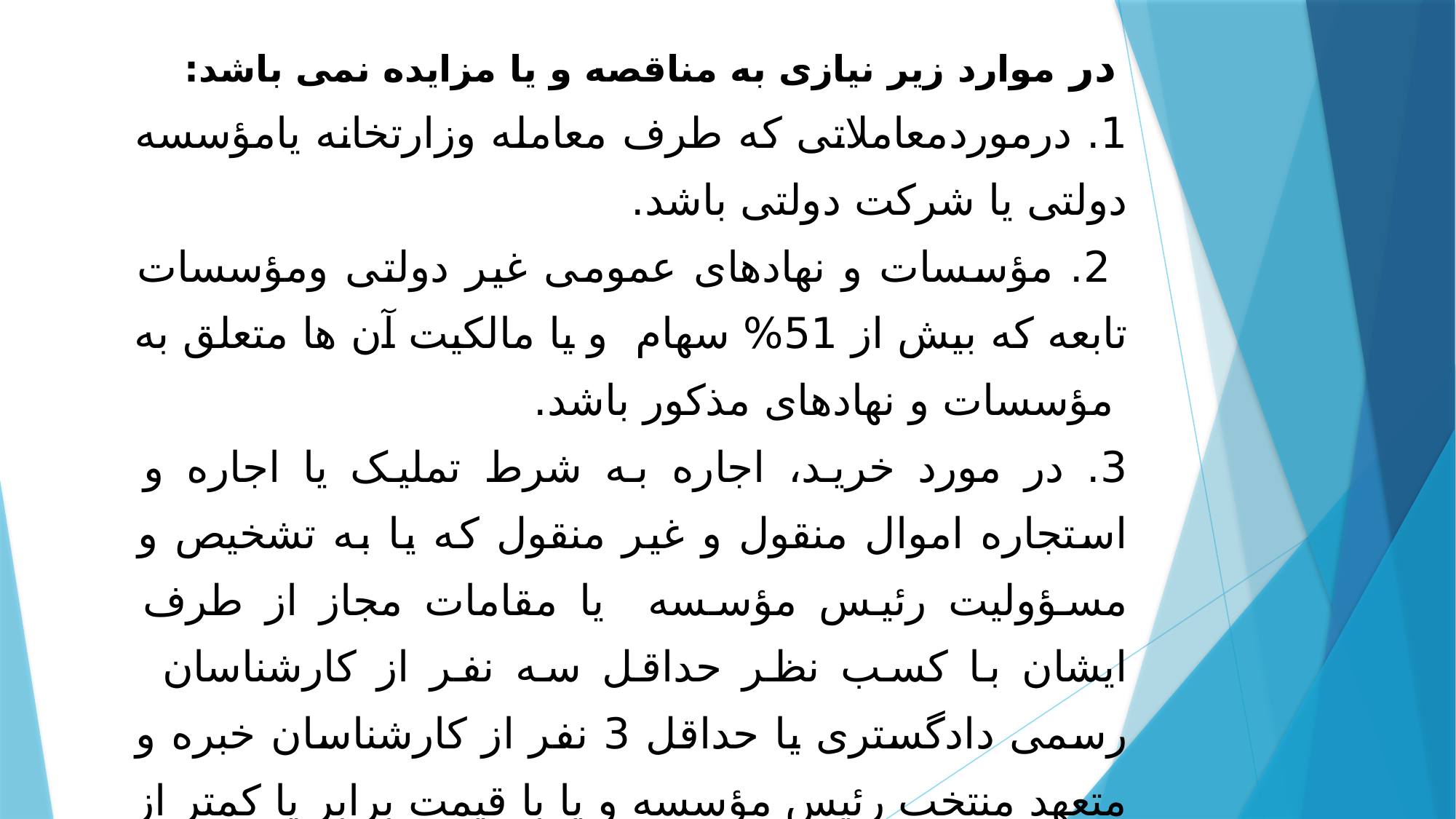

در موارد زیر نیازی به مناقصه و یا مزایده نمی باشد:
1. درموردمعاملاتی که طرف معامله وزارتخانه یامؤسسه دولتی یا شرکت دولتی باشد.
 2. مؤسسات و نهادهای عمومی غیر دولتی ومؤسسات تابعه که بیش از 51% سهام  و یا مالکیت آن ها متعلق به  مؤسسات و نهادهای مذکور باشد.
3. در مورد خرید، اجاره به شرط تملیک یا اجاره و استجاره اموال منقول و غیر منقول که یا به تشخیص و مسؤولیت رئیس مؤسسه  یا مقامات مجاز از طرف ایشان با کسب نظر حداقل سه نفر از کارشناسان  رسمی دادگستری یا حداقل 3 نفر از کارشناسان خبره و متعهد منتخب رئیس مؤسسه و یا با قیمت برابر یا کمتر از قیمت تعیین شده یا حقوقی که نرخ‌های آنها از طرف مراجع قانونی ذی صلاح انجام خواهد شد.
 			(تبصره ماده 55 آئین نامه مالی و معاملاتی دانشگاه)